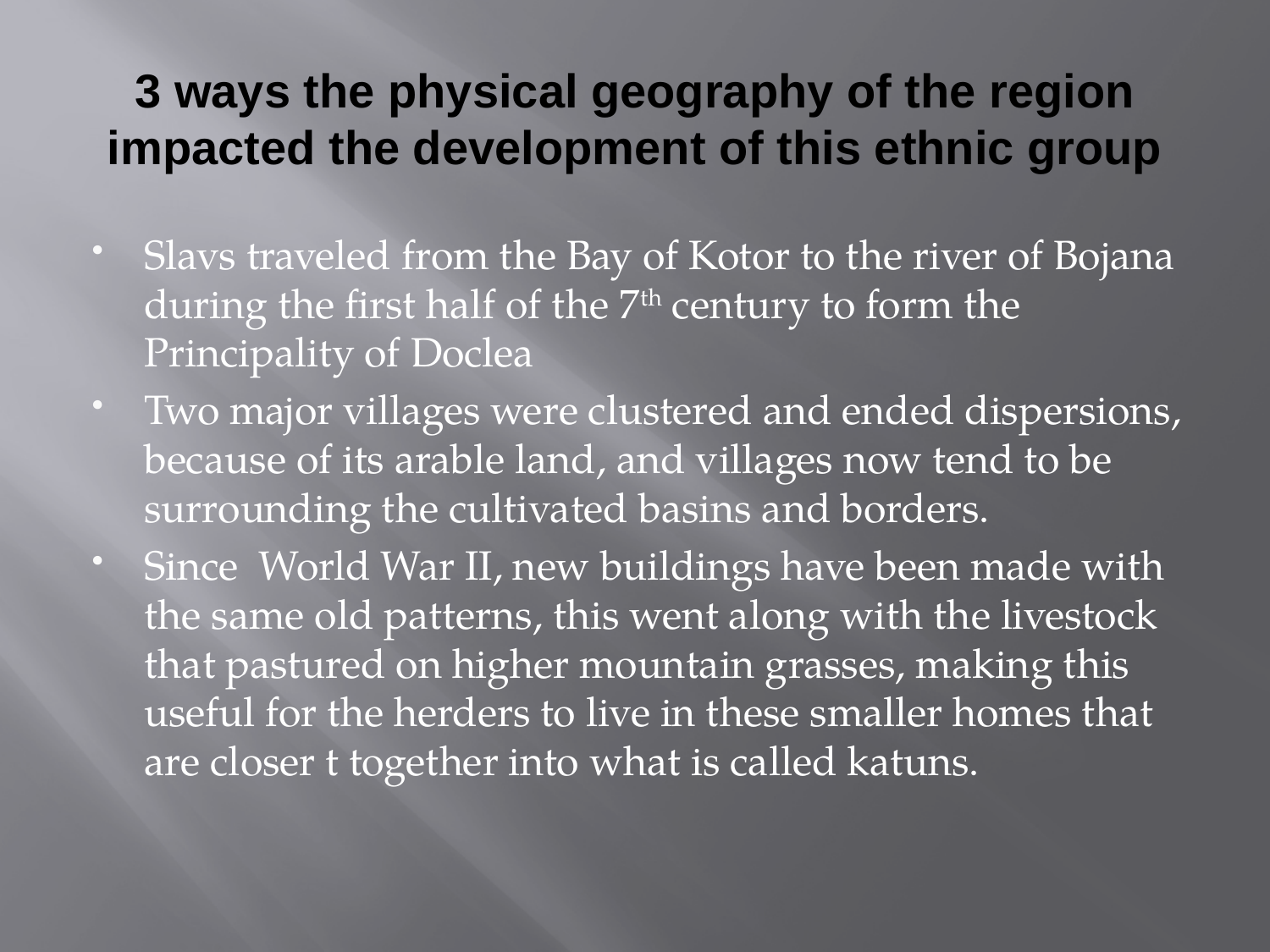

# 3 ways the physical geography of the region impacted the development of this ethnic group
Slavs traveled from the Bay of Kotor to the river of Bojana during the first half of the 7th century to form the Principality of Doclea
Two major villages were clustered and ended dispersions, because of its arable land, and villages now tend to be surrounding the cultivated basins and borders.
Since  World War II, new buildings have been made with the same old patterns, this went along with the livestock that pastured on higher mountain grasses, making this useful for the herders to live in these smaller homes that are closer t together into what is called katuns.